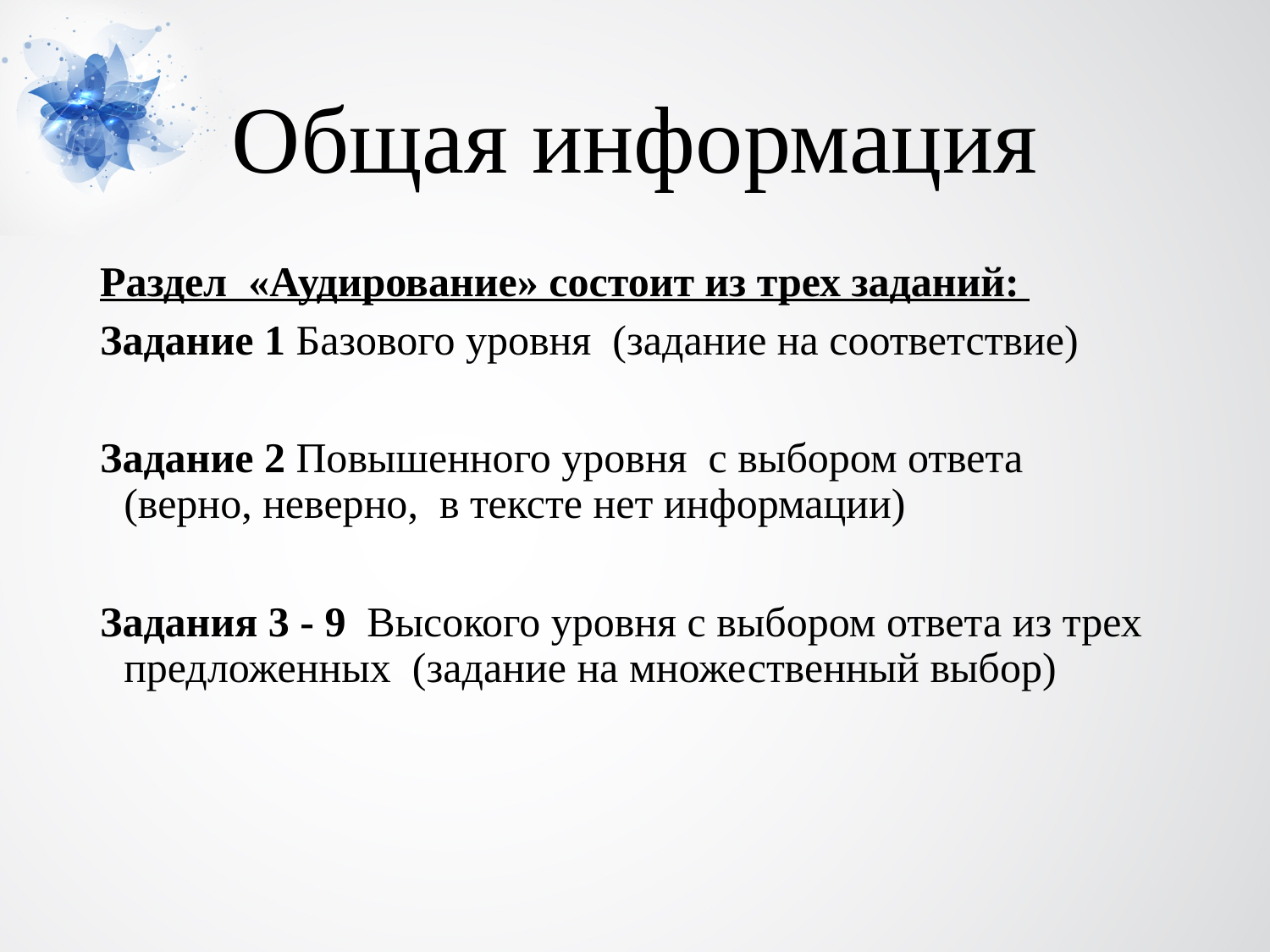

# Общая информация
Раздел  «Аудирование» состоит из трех заданий:
Задание 1 Базового уровня  (задание на соответствие)

Задание 2 Повышенного уровня  с выбором ответа  (верно, неверно,  в тексте нет информации)

Задания 3 - 9  Высокого уровня с выбором ответа из трех предложенных  (задание на множественный выбор)